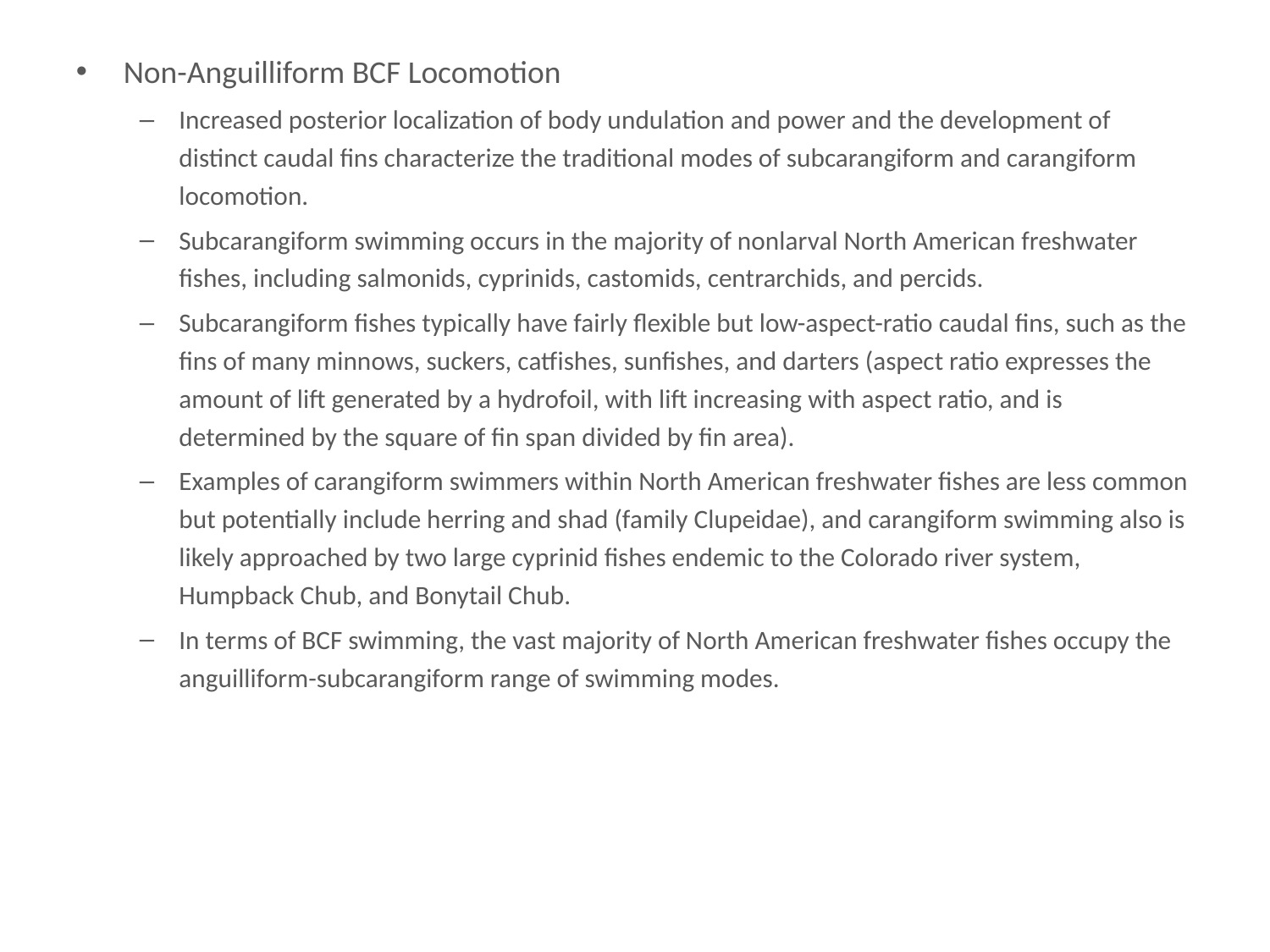

Non-Anguilliform BCF Locomotion
Non-Anguilliform BCF Locomotion
Increased posterior localization of body undulation and power and the development of distinct caudal fins characterize the traditional modes of subcarangiform and carangiform locomotion.
Subcarangiform swimming occurs in the majority of nonlarval North American freshwater fishes, including salmonids, cyprinids, castomids, centrarchids, and percids.
Subcarangiform fishes typically have fairly flexible but low-aspect-ratio caudal fins, such as the fins of many minnows, suckers, catfishes, sunfishes, and darters (aspect ratio expresses the amount of lift generated by a hydrofoil, with lift increasing with aspect ratio, and is determined by the square of fin span divided by fin area).
Examples of carangiform swimmers within North American freshwater fishes are less common but potentially include herring and shad (family Clupeidae), and carangiform swimming also is likely approached by two large cyprinid fishes endemic to the Colorado river system, Humpback Chub, and Bonytail Chub.
In terms of BCF swimming, the vast majority of North American freshwater fishes occupy the anguilliform-subcarangiform range of swimming modes.